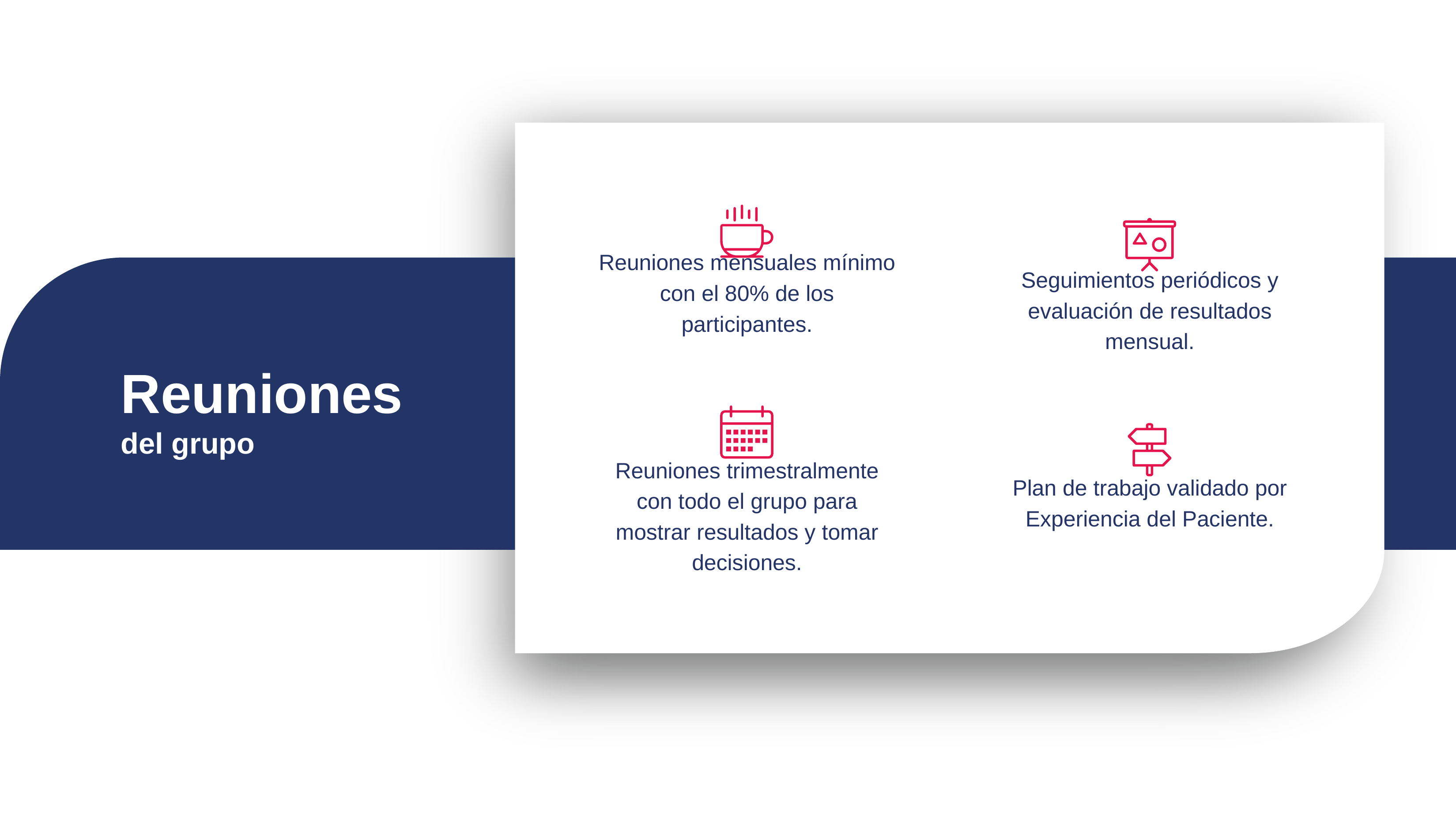

Reuniones mensuales mínimo con el 80% de los participantes.

Reuniones trimestralmente con todo el grupo para mostrar resultados y tomar decisiones.

Seguimientos periódicos y evaluación de resultados mensual.

Plan de trabajo validado por Experiencia del Paciente.
# Reuniones del grupo